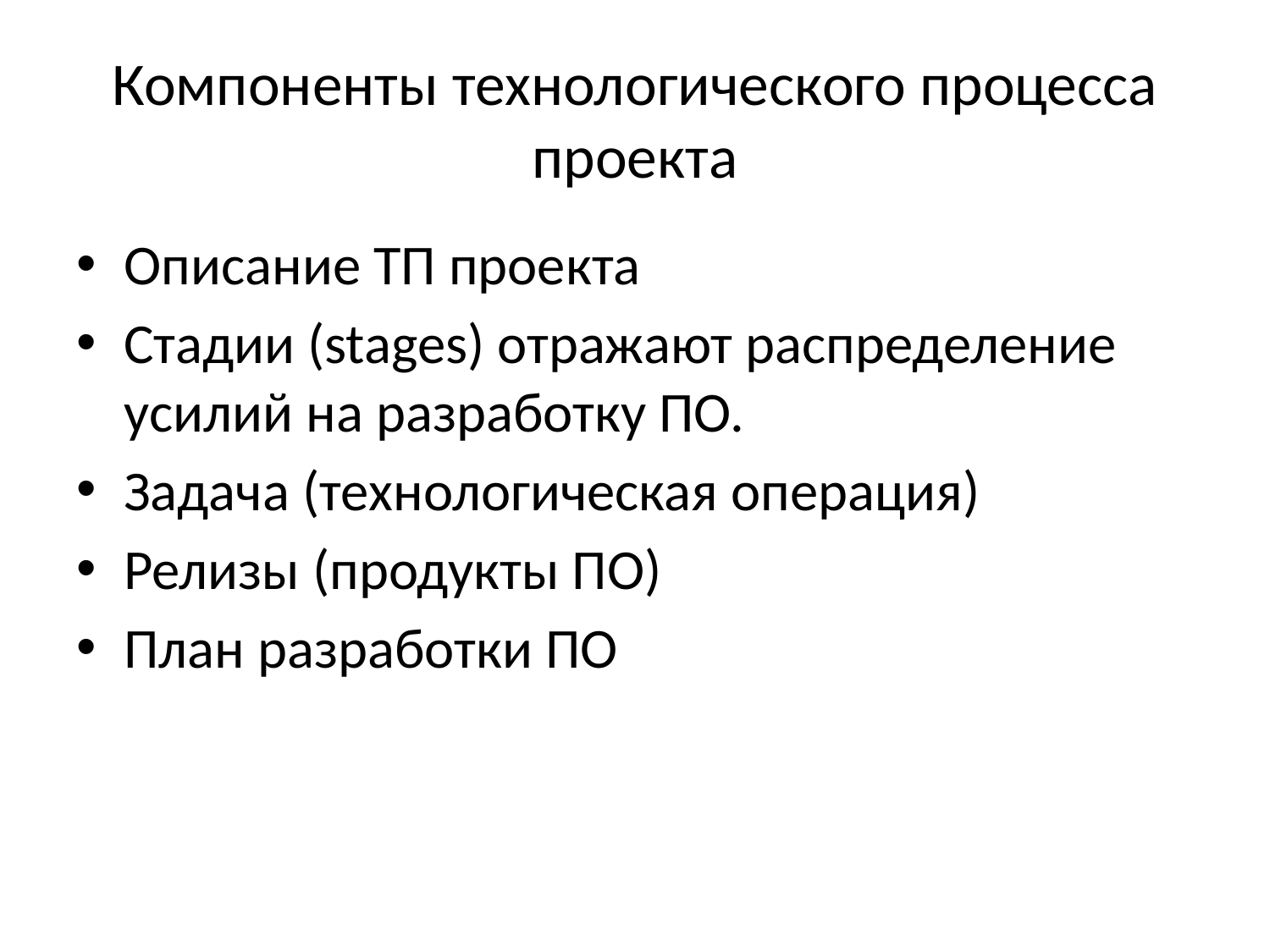

# Компоненты технологического процесса проекта
Описание ТП проекта
Стадии (stages) отражают распределение усилий на разработку ПО.
Задача (технологическая операция)
Релизы (продукты ПО)
План разработки ПО